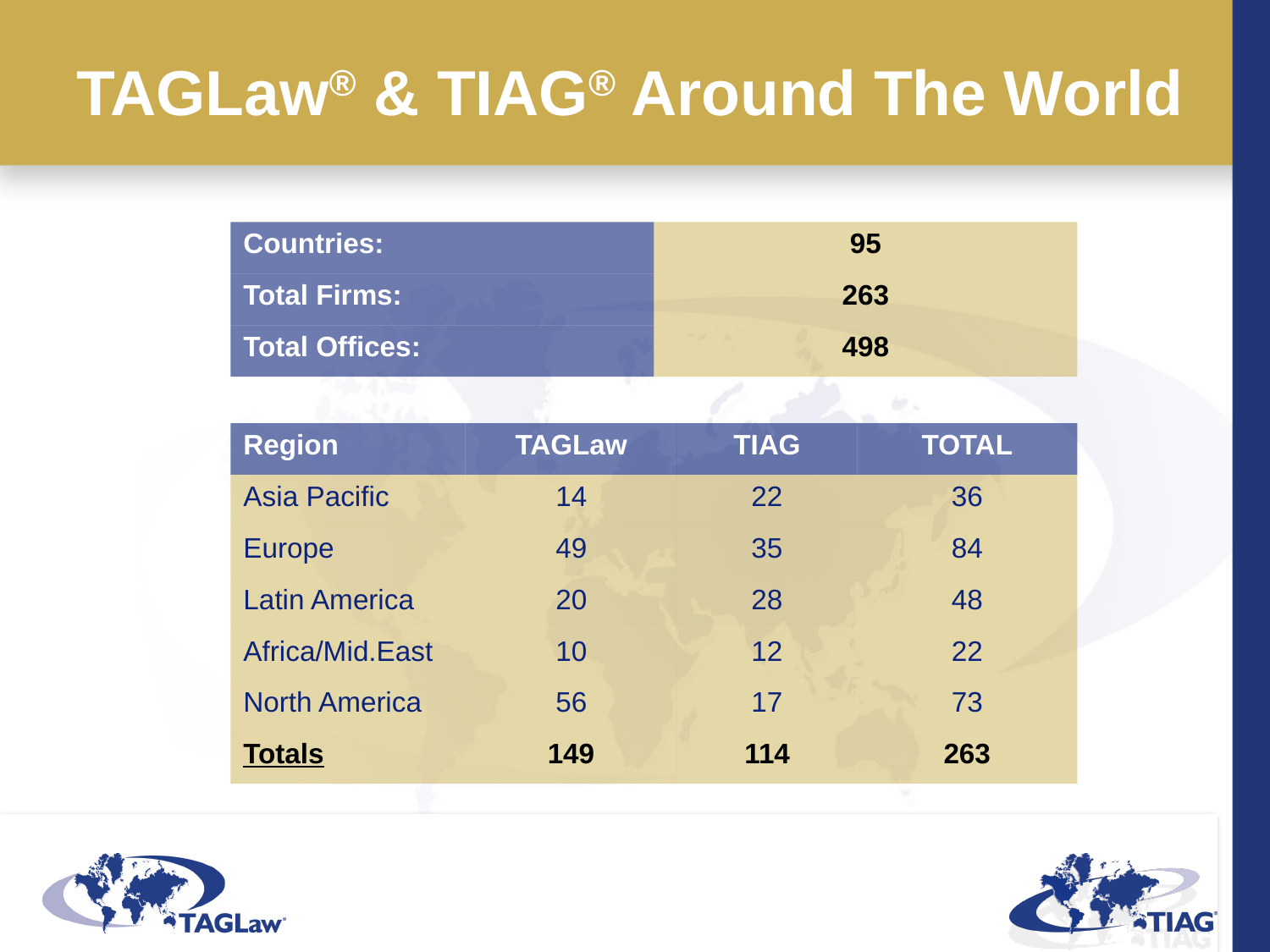

# TAGLaw® & TIAG® Around The World
| Countries: | 95 |
| --- | --- |
| Total Firms: | 263 |
| Total Offices: | 498 |
| Region | TAGLaw | TIAG | TOTAL |
| --- | --- | --- | --- |
| Asia Pacific | 14 | 22 | 36 |
| Europe | 49 | 35 | 84 |
| Latin America | 20 | 28 | 48 |
| Africa/Mid.East | 10 | 12 | 22 |
| North America | 56 | 17 | 73 |
| Totals | 149 | 114 | 263 |